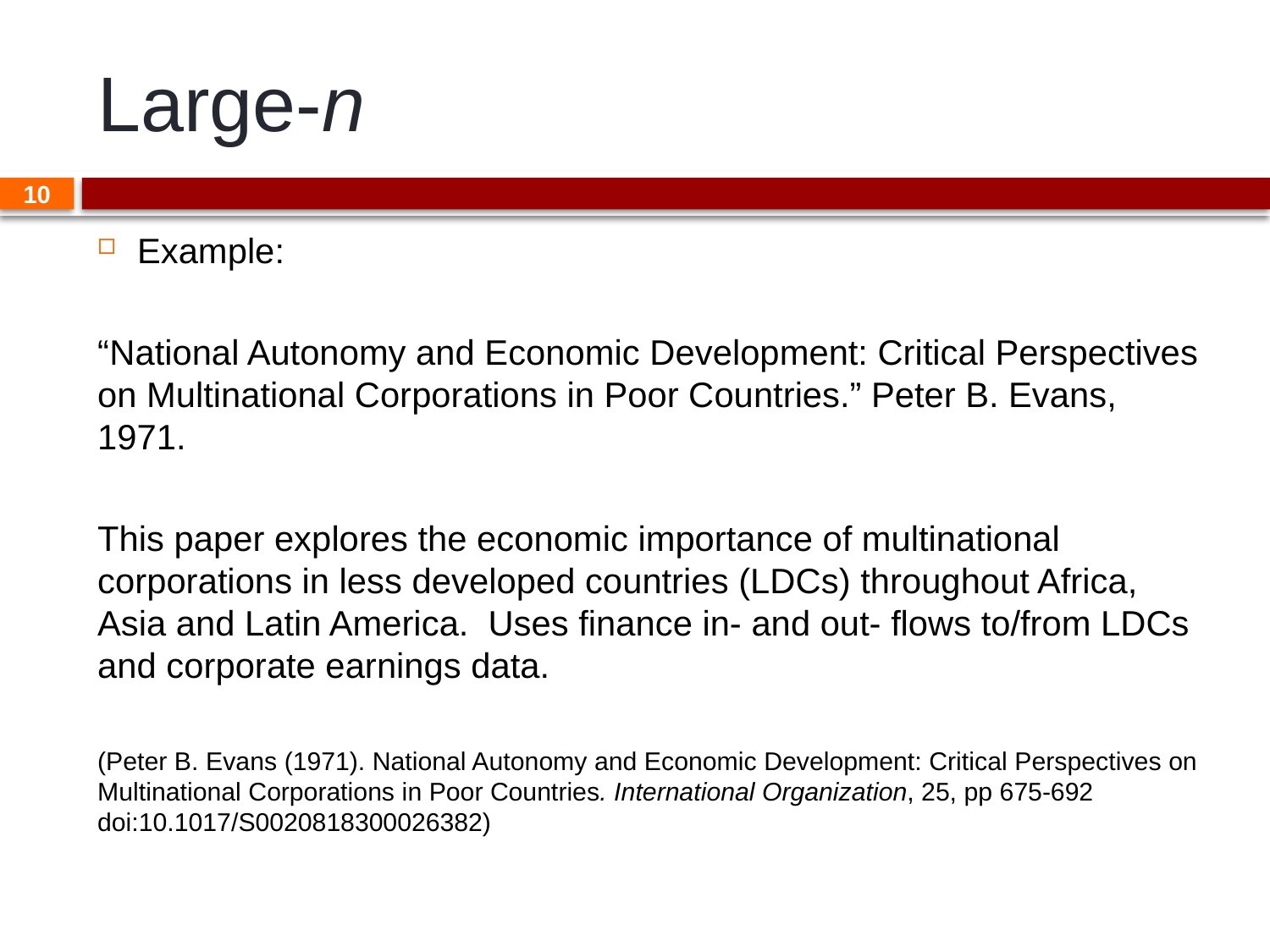

# Large-n
10
Example:

“National Autonomy and Economic Development: Critical Perspectives on Multinational Corporations in Poor Countries.” Peter B. Evans, 1971.

This paper explores the economic importance of multinational corporations in less developed countries (LDCs) throughout Africa, Asia and Latin America.  Uses finance in- and out- flows to/from LDCs and corporate earnings data.

(Peter B. Evans (1971). National Autonomy and Economic Development: Critical Perspectives on Multinational Corporations in Poor Countries. International Organization, 25, pp 675-692 doi:10.1017/S0020818300026382)